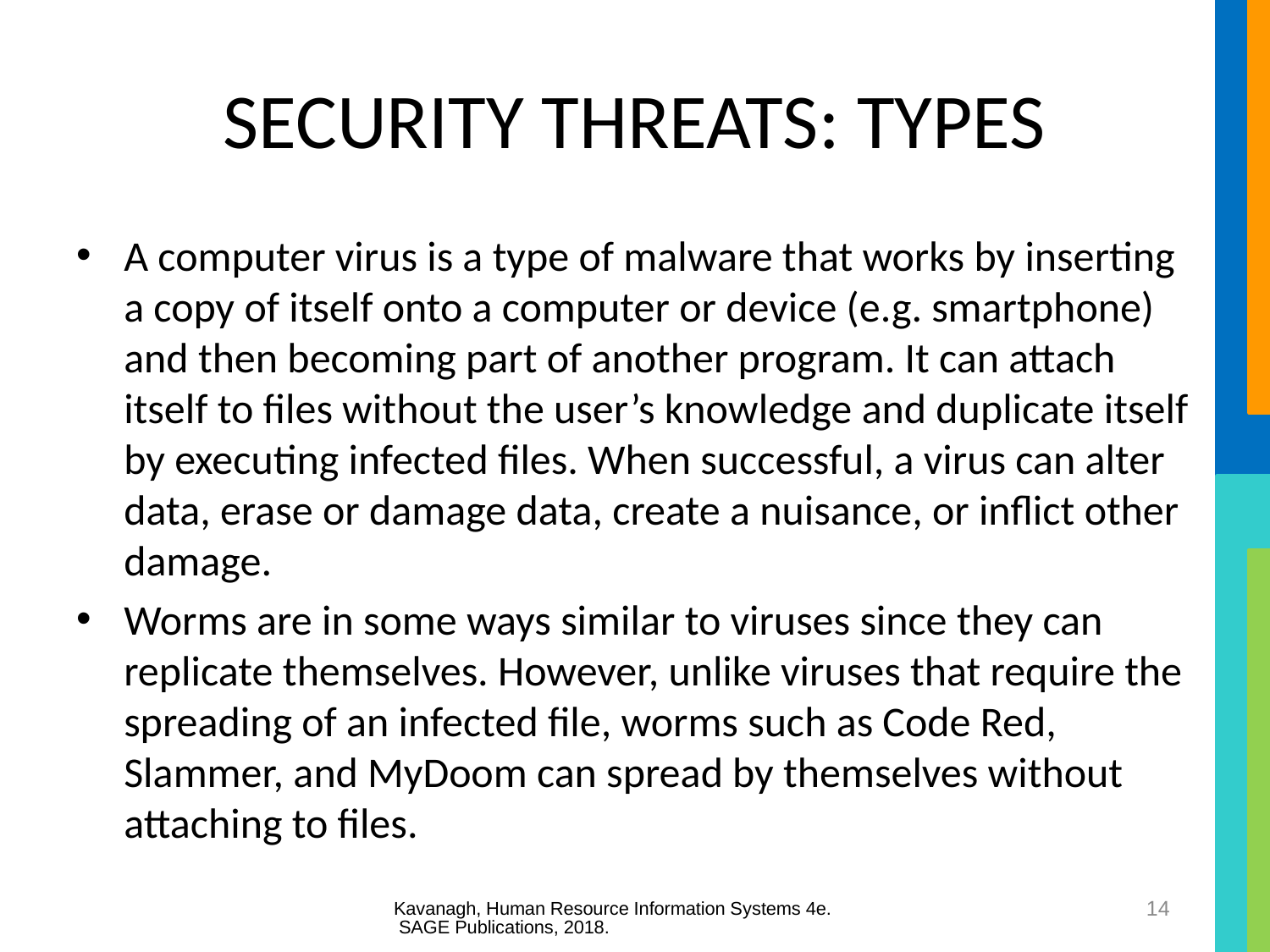

# SECURITY THREATS: TYPES
A computer virus is a type of malware that works by inserting a copy of itself onto a computer or device (e.g. smartphone) and then becoming part of another program. It can attach itself to files without the user’s knowledge and duplicate itself by executing infected files. When successful, a virus can alter data, erase or damage data, create a nuisance, or inflict other damage.
Worms are in some ways similar to viruses since they can replicate themselves. However, unlike viruses that require the spreading of an infected file, worms such as Code Red, Slammer, and MyDoom can spread by themselves without attaching to files.
Kavanagh, Human Resource Information Systems 4e. SAGE Publications, 2018.
14